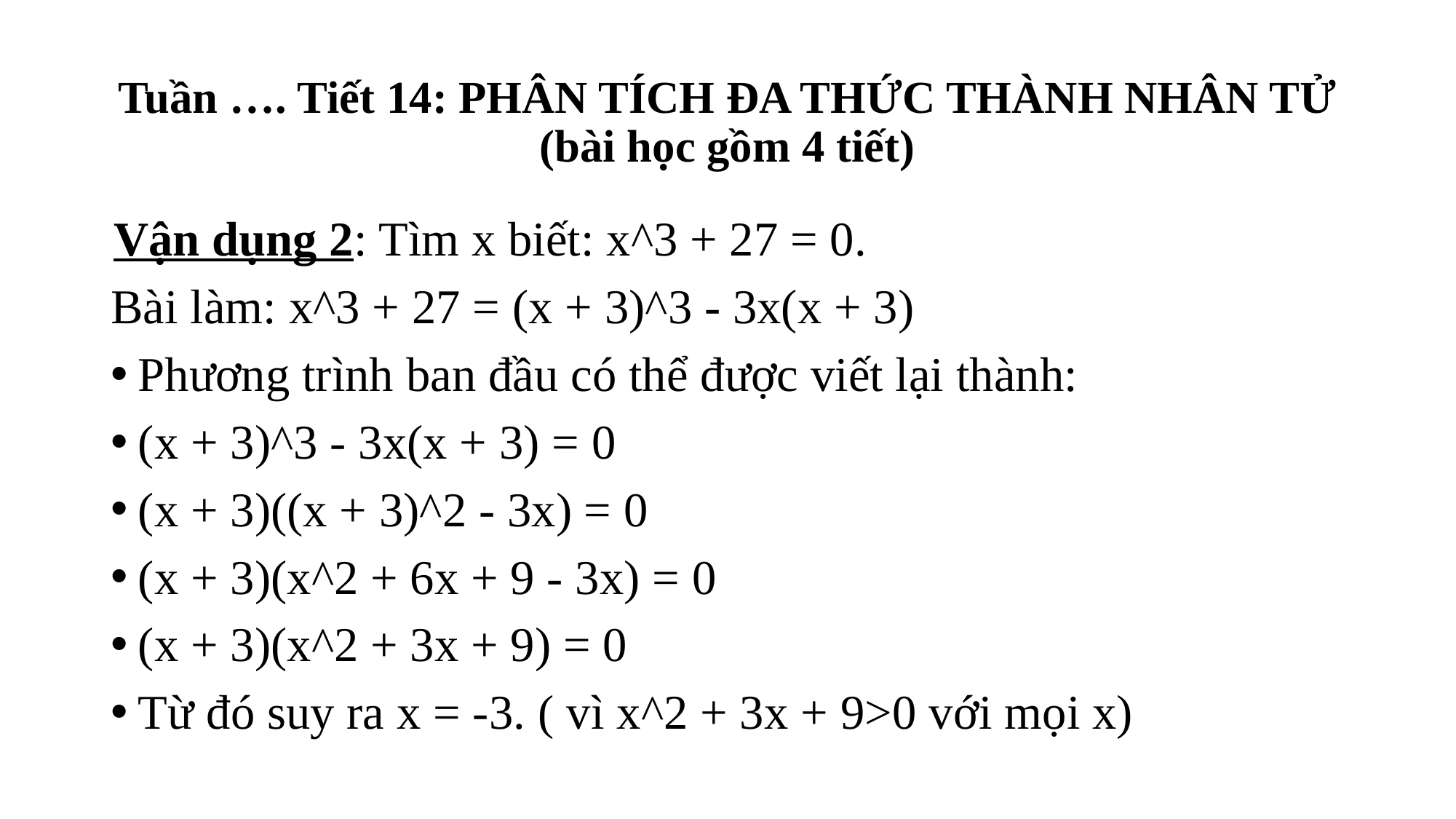

# Tuần …. Tiết 14: PHÂN TÍCH ĐA THỨC THÀNH NHÂN TỬ (bài học gồm 4 tiết)
Vận dụng 2: Tìm x biết: x^3 + 27 = 0.
Bài làm: x^3 + 27 = (x + 3)^3 - 3x(x + 3)
Phương trình ban đầu có thể được viết lại thành:
(x + 3)^3 - 3x(x + 3) = 0
(x + 3)((x + 3)^2 - 3x) = 0
(x + 3)(x^2 + 6x + 9 - 3x) = 0
(x + 3)(x^2 + 3x + 9) = 0
Từ đó suy ra x = -3. ( vì x^2 + 3x + 9>0 với mọi x)